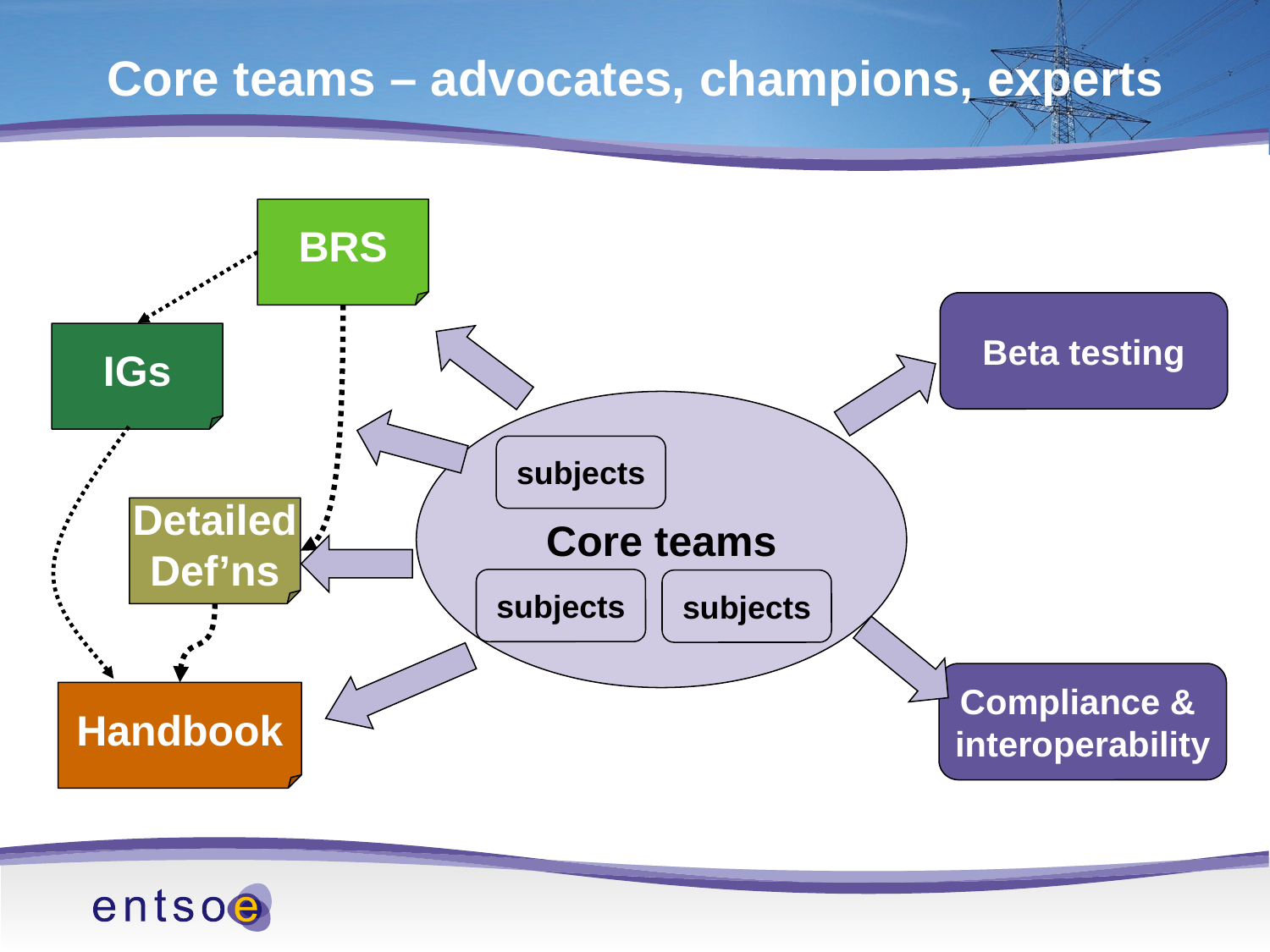

Core teams – advocates, champions, experts
BRS
Beta testing
IGs

Core teams

subjects
Detailed
Def’ns

subjects
subjects

Compliance &
interoperability
Handbook